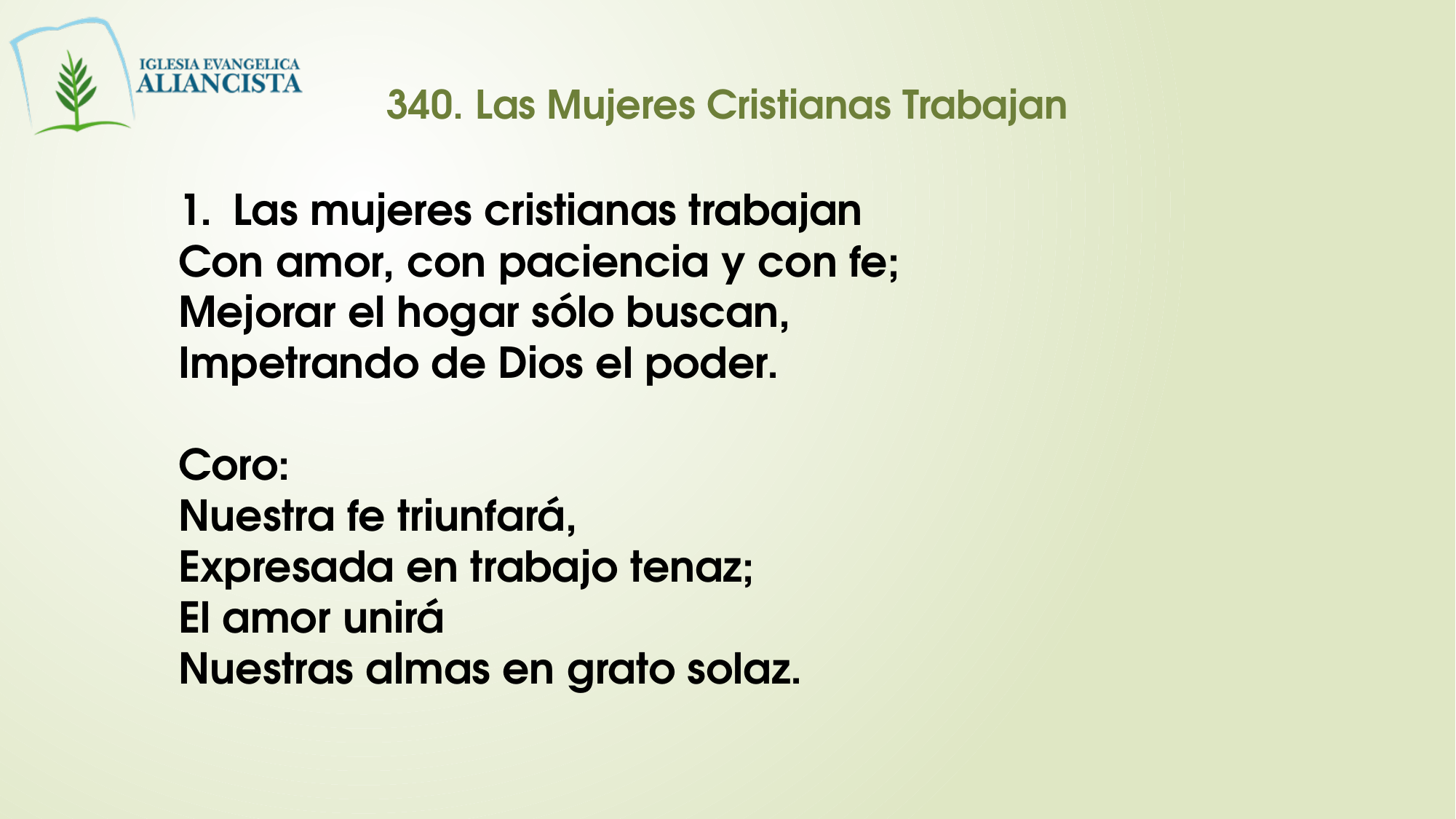

340. Las Mujeres Cristianas Trabajan
Las mujeres cristianas trabajan
Con amor, con paciencia y con fe;
Mejorar el hogar sólo buscan,
Impetrando de Dios el poder.

Coro:
Nuestra fe triunfará,
Expresada en trabajo tenaz;
El amor unirá
Nuestras almas en grato solaz.